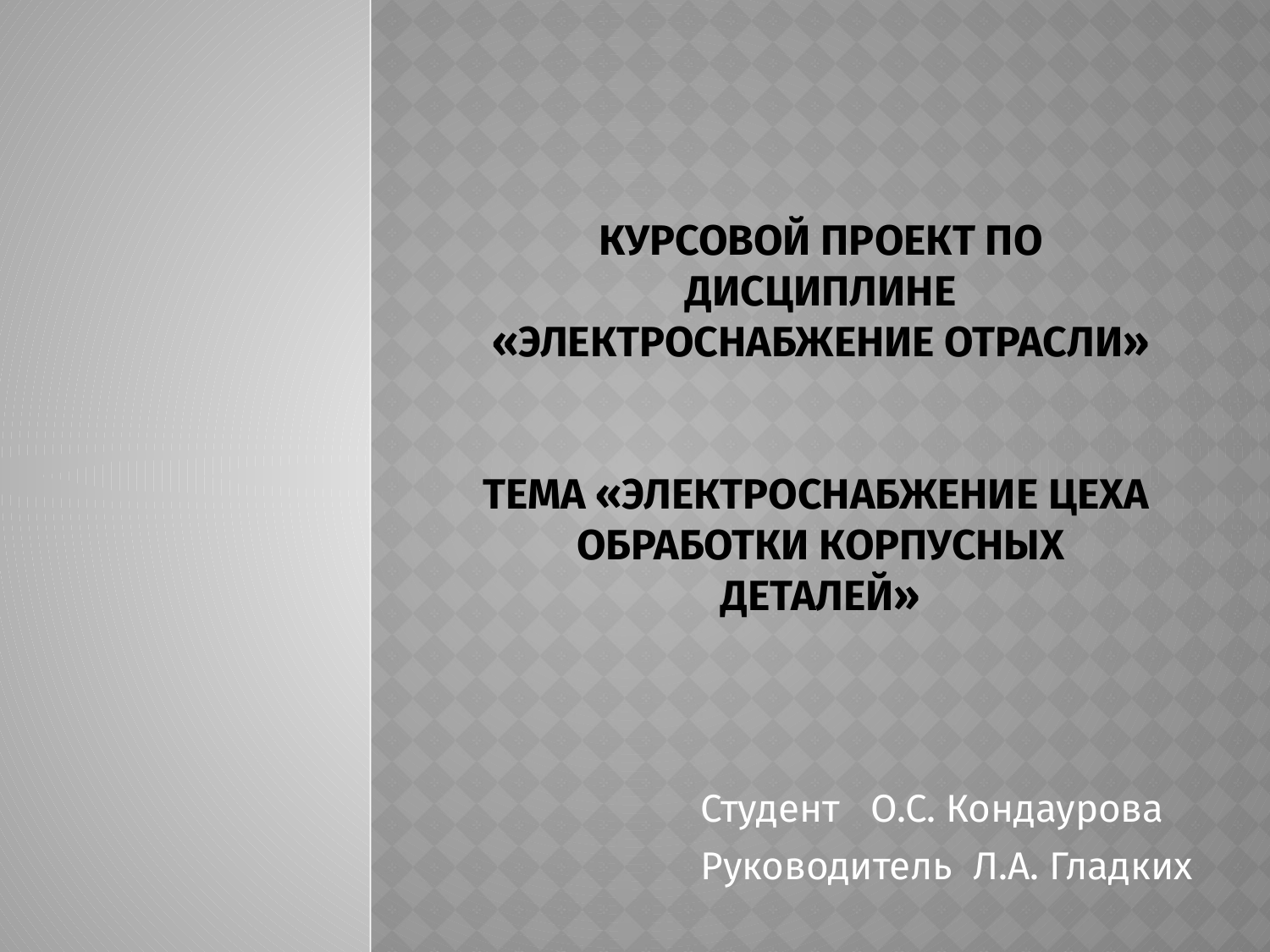

# Курсовой проект по дисциплине «Электроснабжение Отрасли» Тема «Электроснабжение цеха обработки корпусных деталей»
Студент   О.С. Кондаурова
Руководитель  Л.А. Гладких